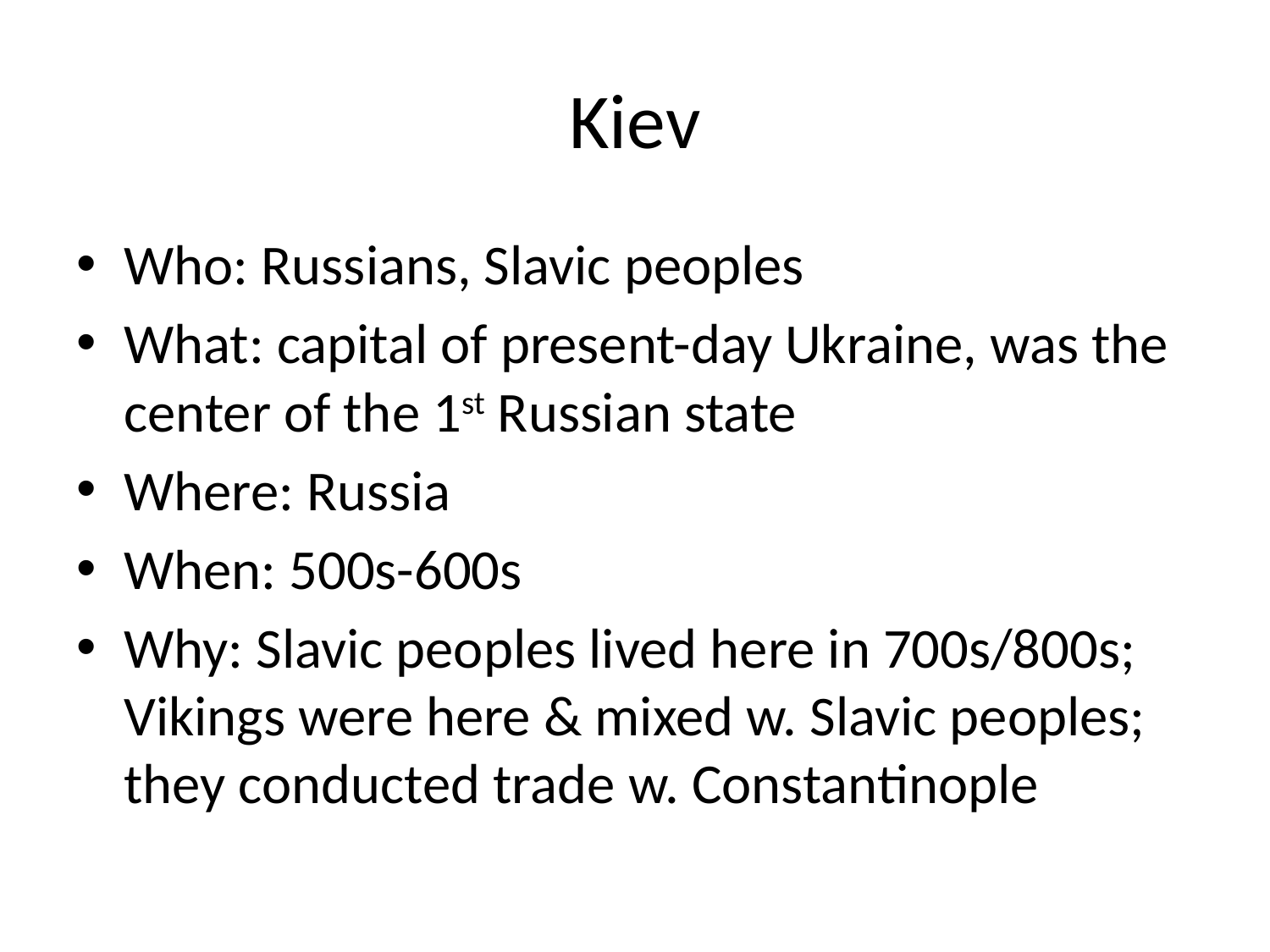

# Kiev
Who: Russians, Slavic peoples
What: capital of present-day Ukraine, was the center of the 1st Russian state
Where: Russia
When: 500s-600s
Why: Slavic peoples lived here in 700s/800s; Vikings were here & mixed w. Slavic peoples; they conducted trade w. Constantinople